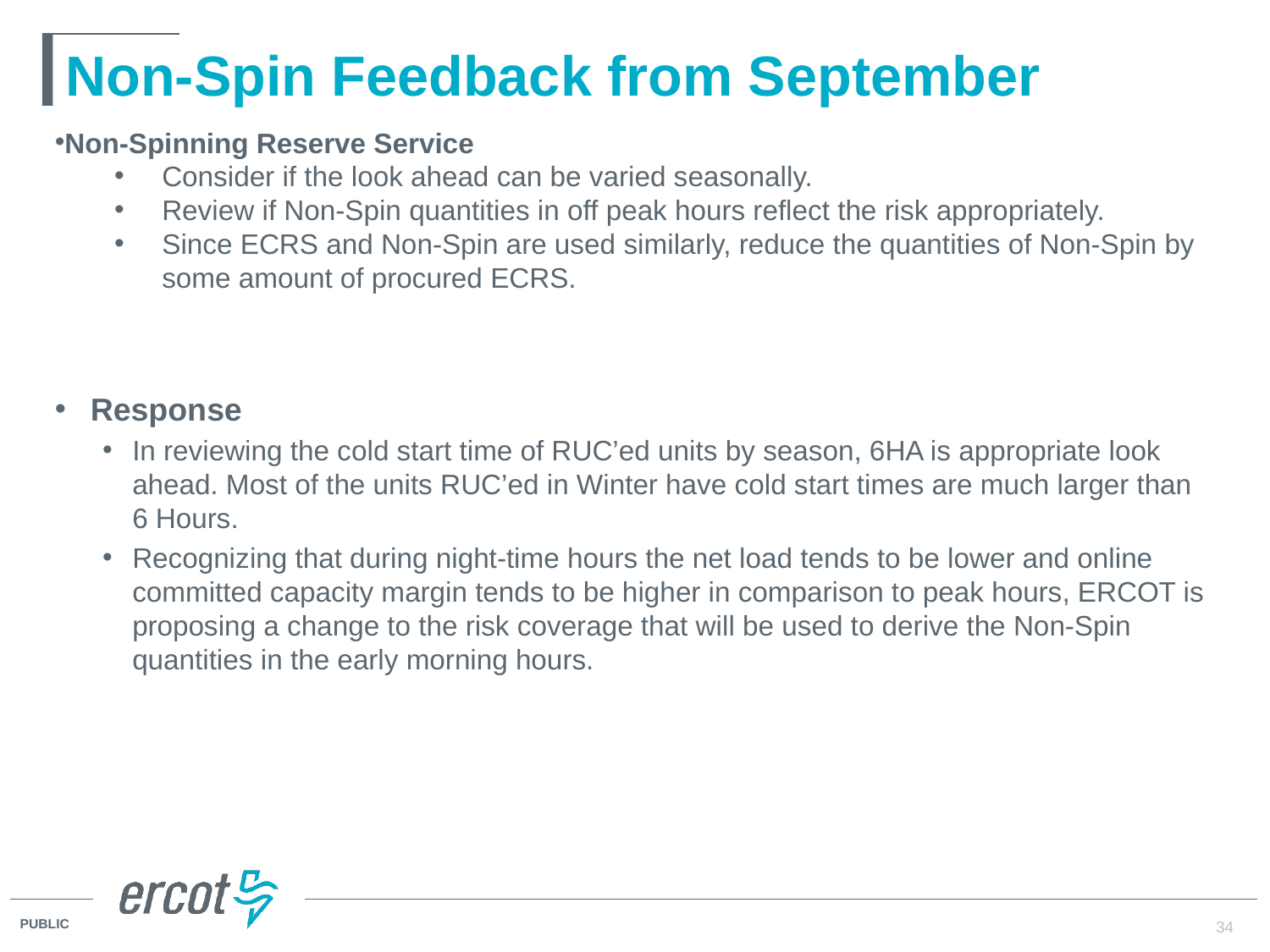

# Non-Spin Feedback from September
Non-Spinning Reserve Service
Consider if the look ahead can be varied seasonally.
Review if Non-Spin quantities in off peak hours reflect the risk appropriately.
Since ECRS and Non-Spin are used similarly, reduce the quantities of Non-Spin by some amount of procured ECRS.

Response
In reviewing the cold start time of RUC’ed units by season, 6HA is appropriate look ahead. Most of the units RUC’ed in Winter have cold start times are much larger than 6 Hours.
Recognizing that during night-time hours the net load tends to be lower and online committed capacity margin tends to be higher in comparison to peak hours, ERCOT is proposing a change to the risk coverage that will be used to derive the Non-Spin quantities in the early morning hours.

34